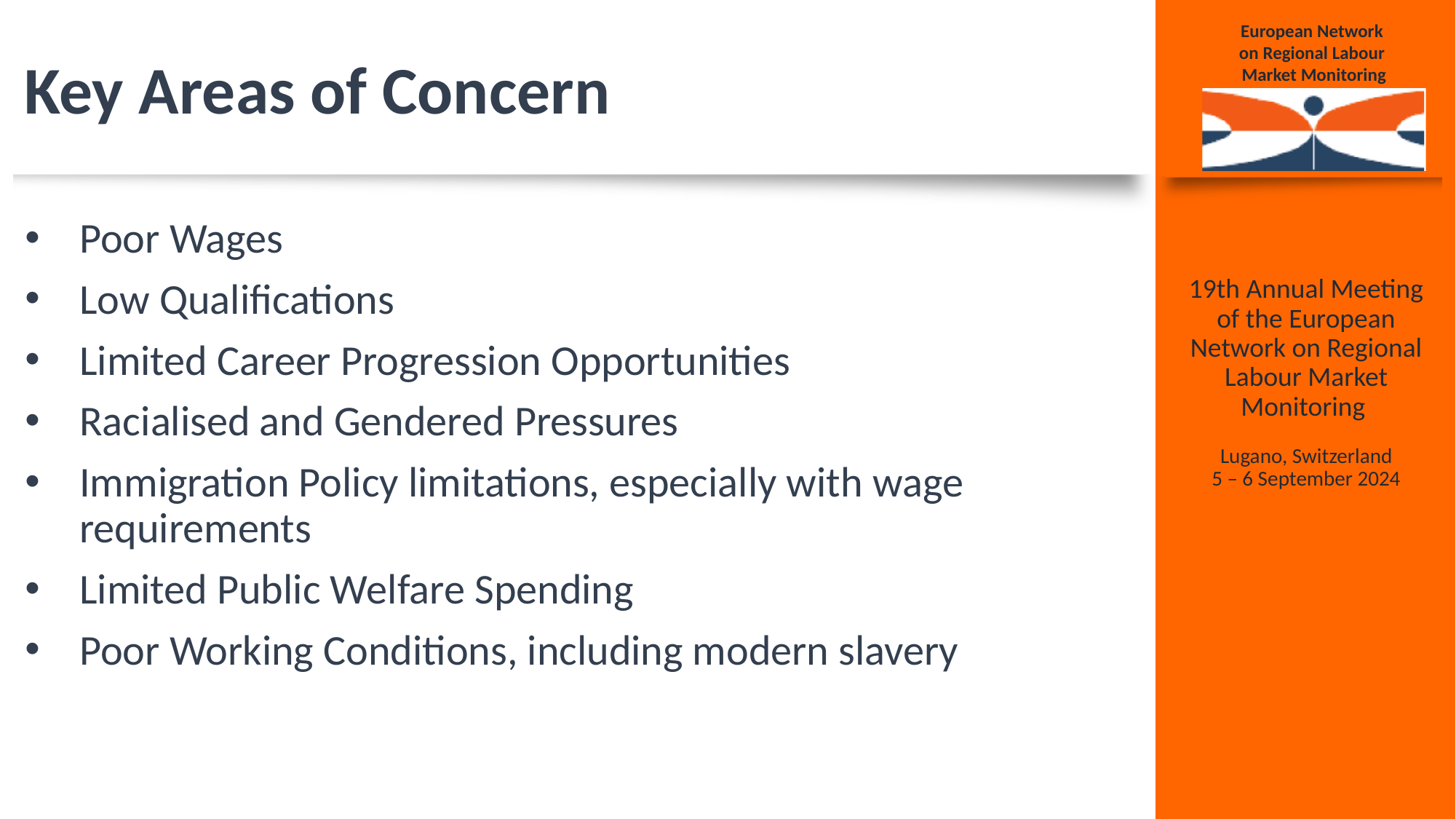

# Key Areas of Concern
Poor Wages
Low Qualifications
Limited Career Progression Opportunities
Racialised and Gendered Pressures
Immigration Policy limitations, especially with wage requirements
Limited Public Welfare Spending
Poor Working Conditions, including modern slavery